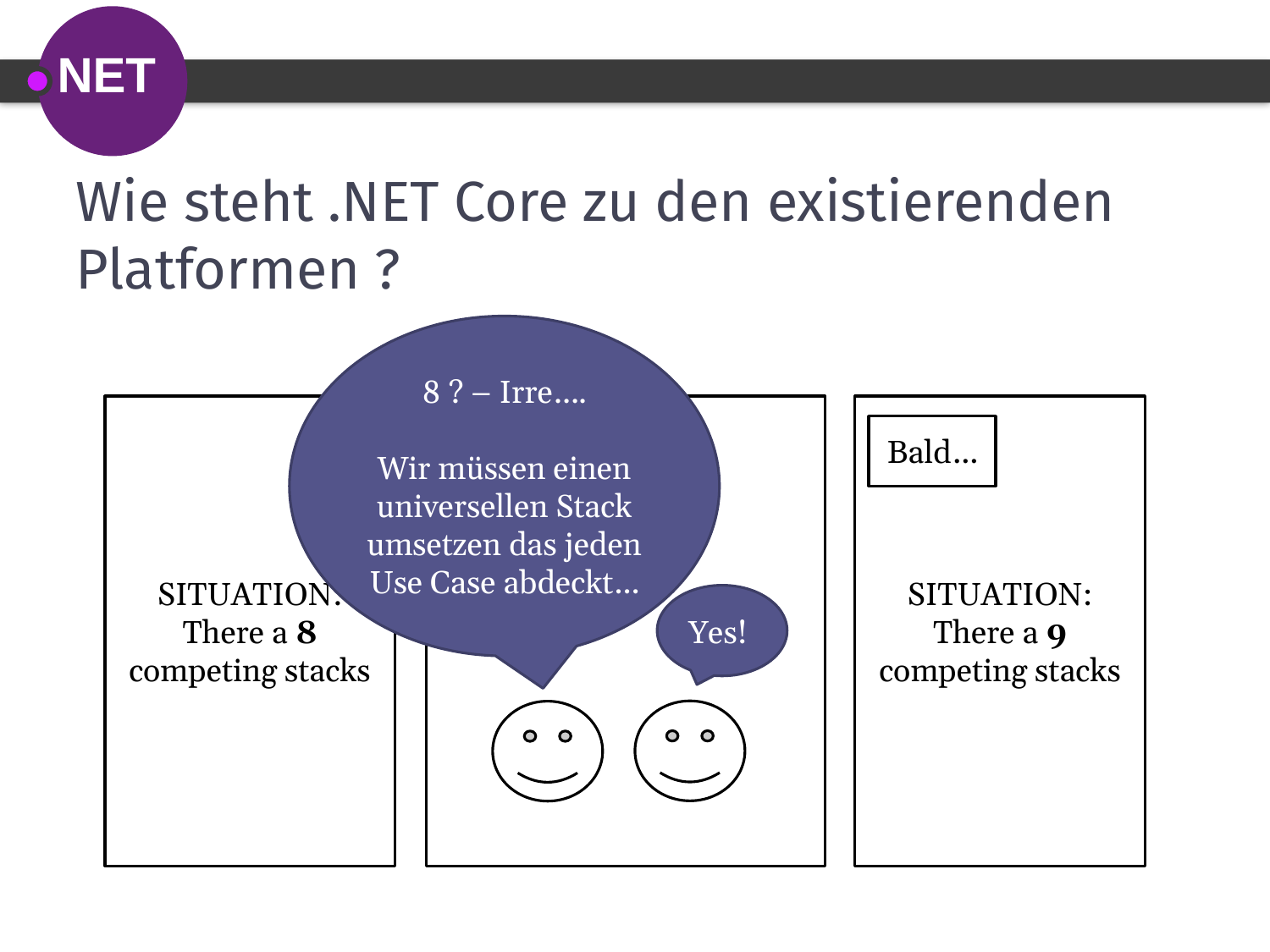

# Wie steht .NET Core zu den existierenden Platformen ?
8 ? – Irre….

Wir müssen einen universellen Stack umsetzen das jeden Use Case abdeckt…
SITUATION:
There a 8 competing stacks

SITUATION:
There a 9 competing stacks
Bald…
Yes!